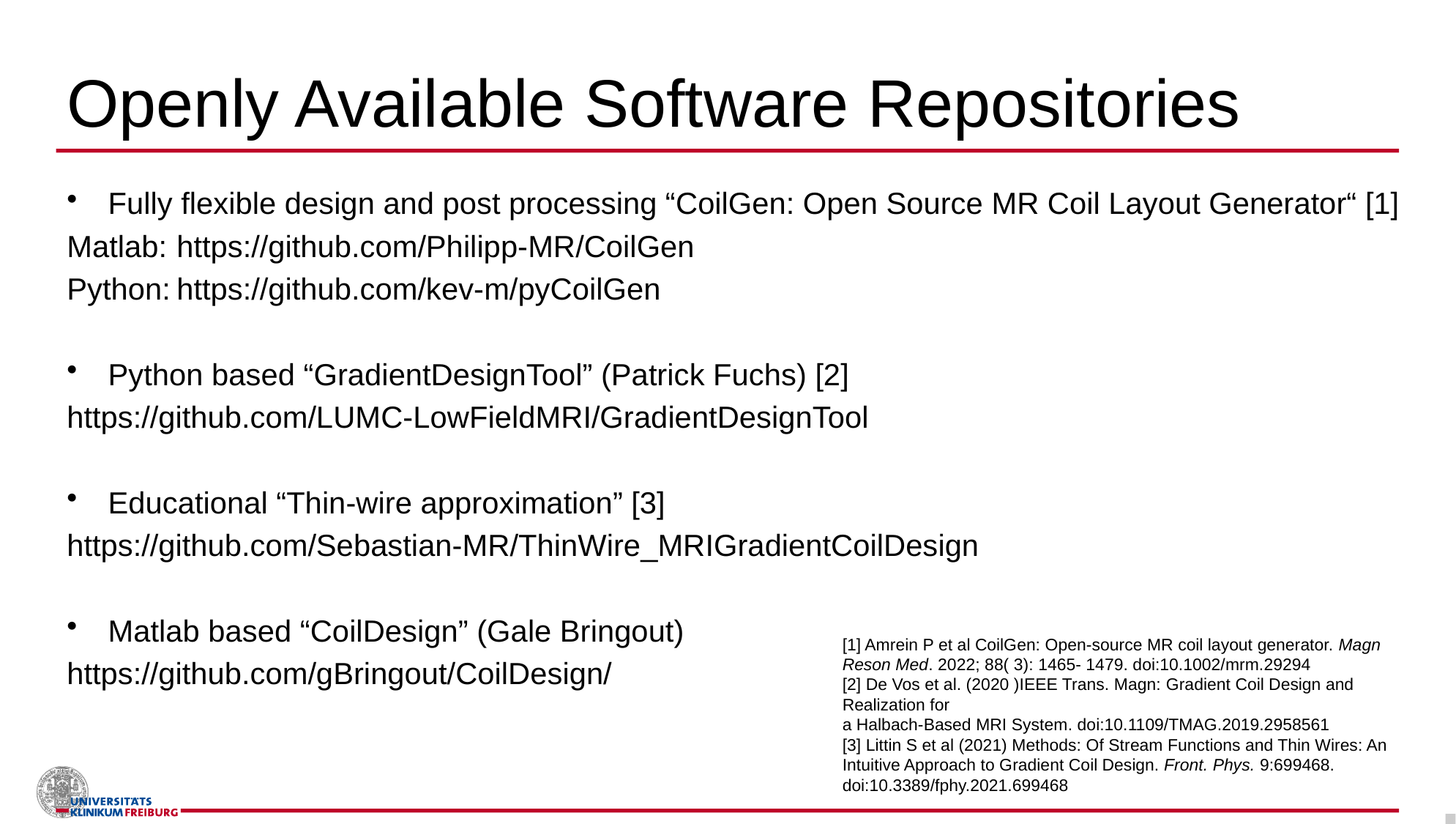

# Openly Available Software Repositories
Fully flexible design and post processing “CoilGen: Open Source MR Coil Layout Generator“ [1]
Matlab: 	https://github.com/Philipp-MR/CoilGen
Python:	https://github.com/kev-m/pyCoilGen

Python based “GradientDesignTool” (Patrick Fuchs) [2]
https://github.com/LUMC-LowFieldMRI/GradientDesignTool

Educational “Thin-wire approximation” [3]
https://github.com/Sebastian-MR/ThinWire_MRIGradientCoilDesign

Matlab based “CoilDesign” (Gale Bringout)
https://github.com/gBringout/CoilDesign/

[1] Amrein P et al CoilGen: Open-source MR coil layout generator. Magn Reson Med. 2022; 88( 3): 1465- 1479. doi:10.1002/mrm.29294
[2] De Vos et al. (2020 )IEEE Trans. Magn: Gradient Coil Design and Realization for
a Halbach-Based MRI System. doi:10.1109/TMAG.2019.2958561
[3] Littin S et al (2021) Methods: Of Stream Functions and Thin Wires: An Intuitive Approach to Gradient Coil Design. Front. Phys. 9:699468. doi:10.3389/fphy.2021.699468